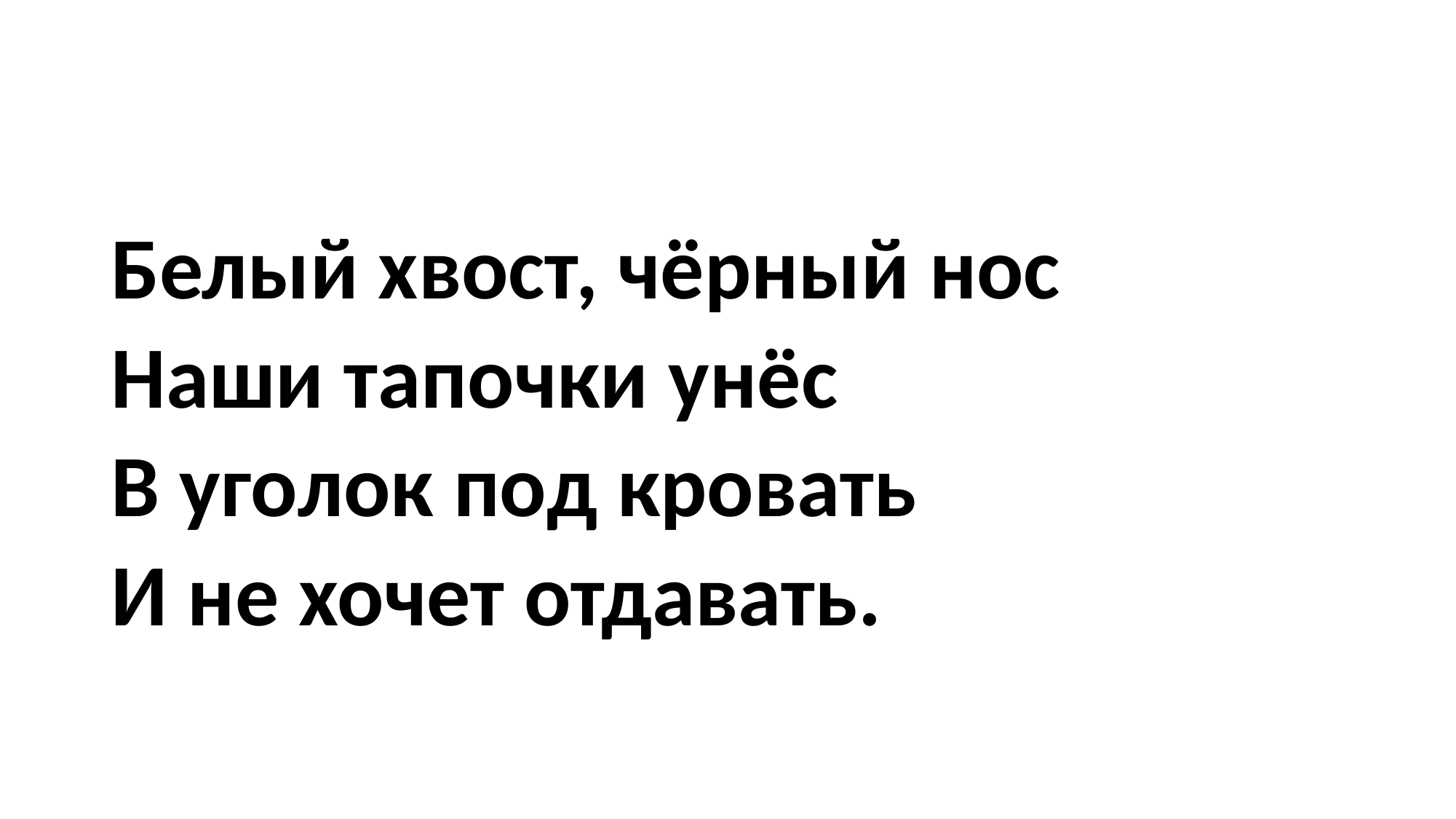

#
Белый хвост, чёрный нос
Наши тапочки унёс
В уголок под кровать
И не хочет отдавать.